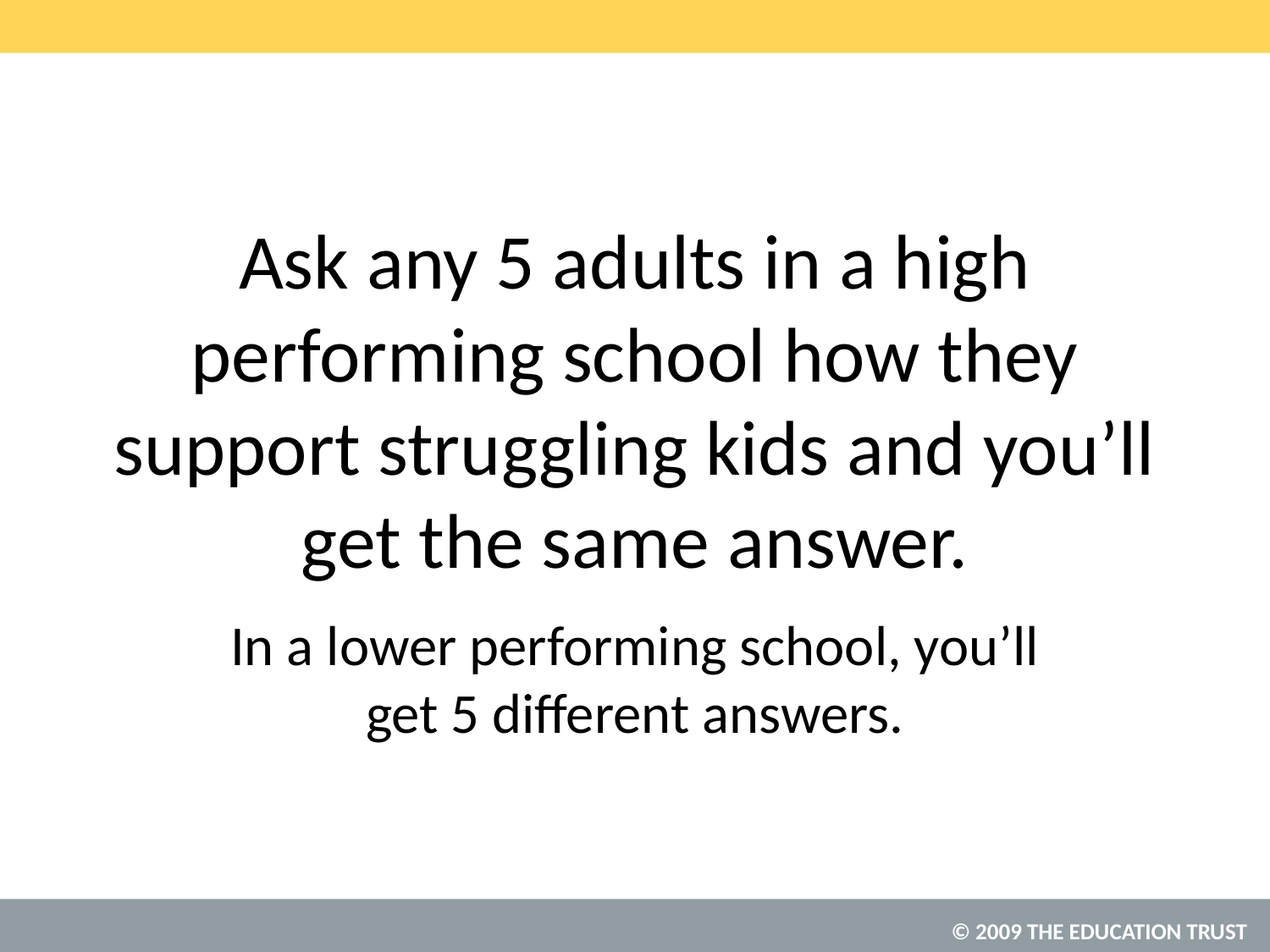

# Ask any 5 adults in a high performing school how they support struggling kids and you’ll get the same answer.
In a lower performing school, you’ll get 5 different answers.